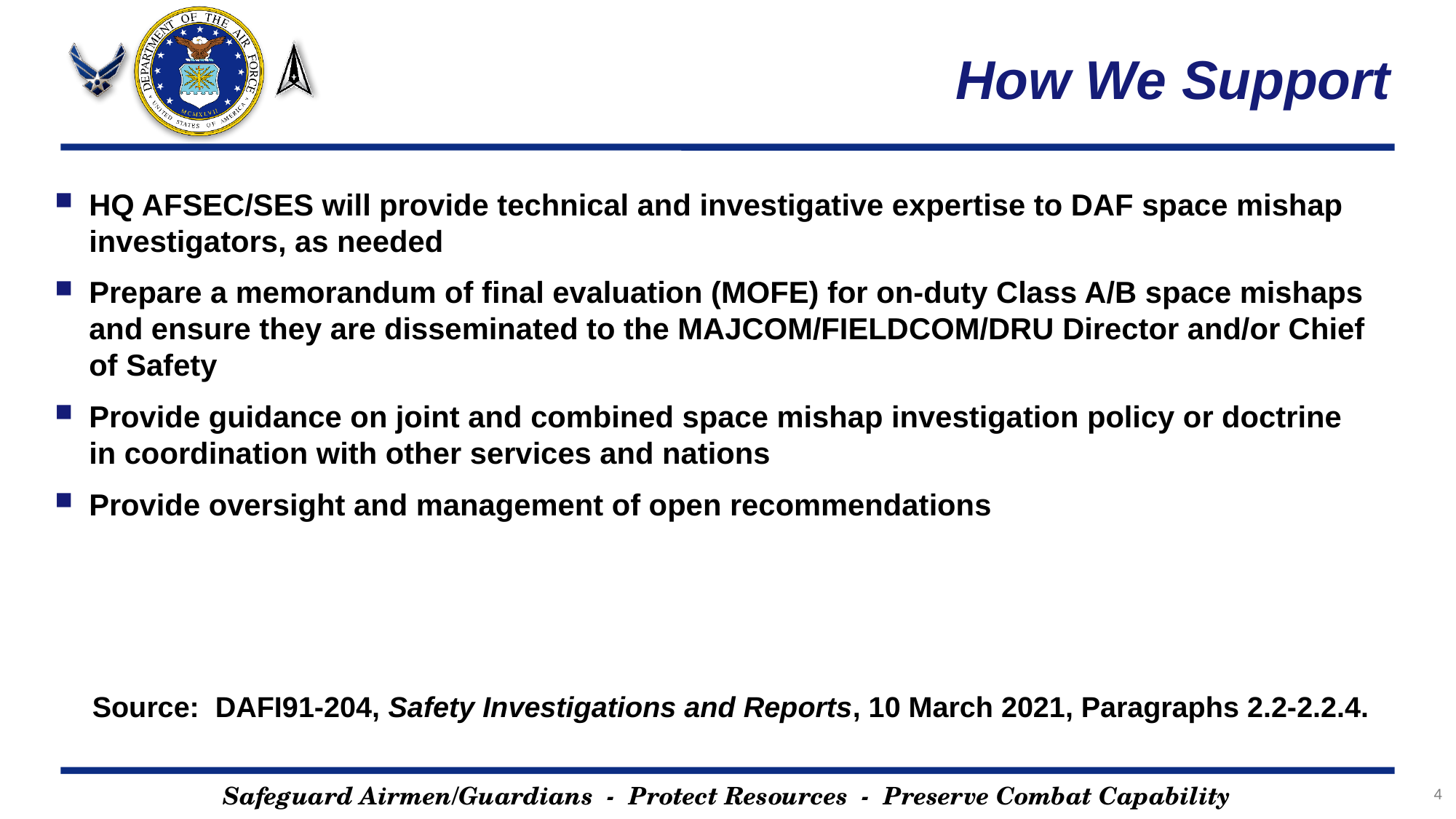

# How We Support
HQ AFSEC/SES will provide technical and investigative expertise to DAF space mishap investigators, as needed
Prepare a memorandum of final evaluation (MOFE) for on-duty Class A/B space mishaps and ensure they are disseminated to the MAJCOM/FIELDCOM/DRU Director and/or Chief of Safety
Provide guidance on joint and combined space mishap investigation policy or doctrine in coordination with other services and nations
Provide oversight and management of open recommendations

Source:  DAFI91-204, Safety Investigations and Reports, 10 March 2021, Paragraphs 2.2-2.2.4.
4